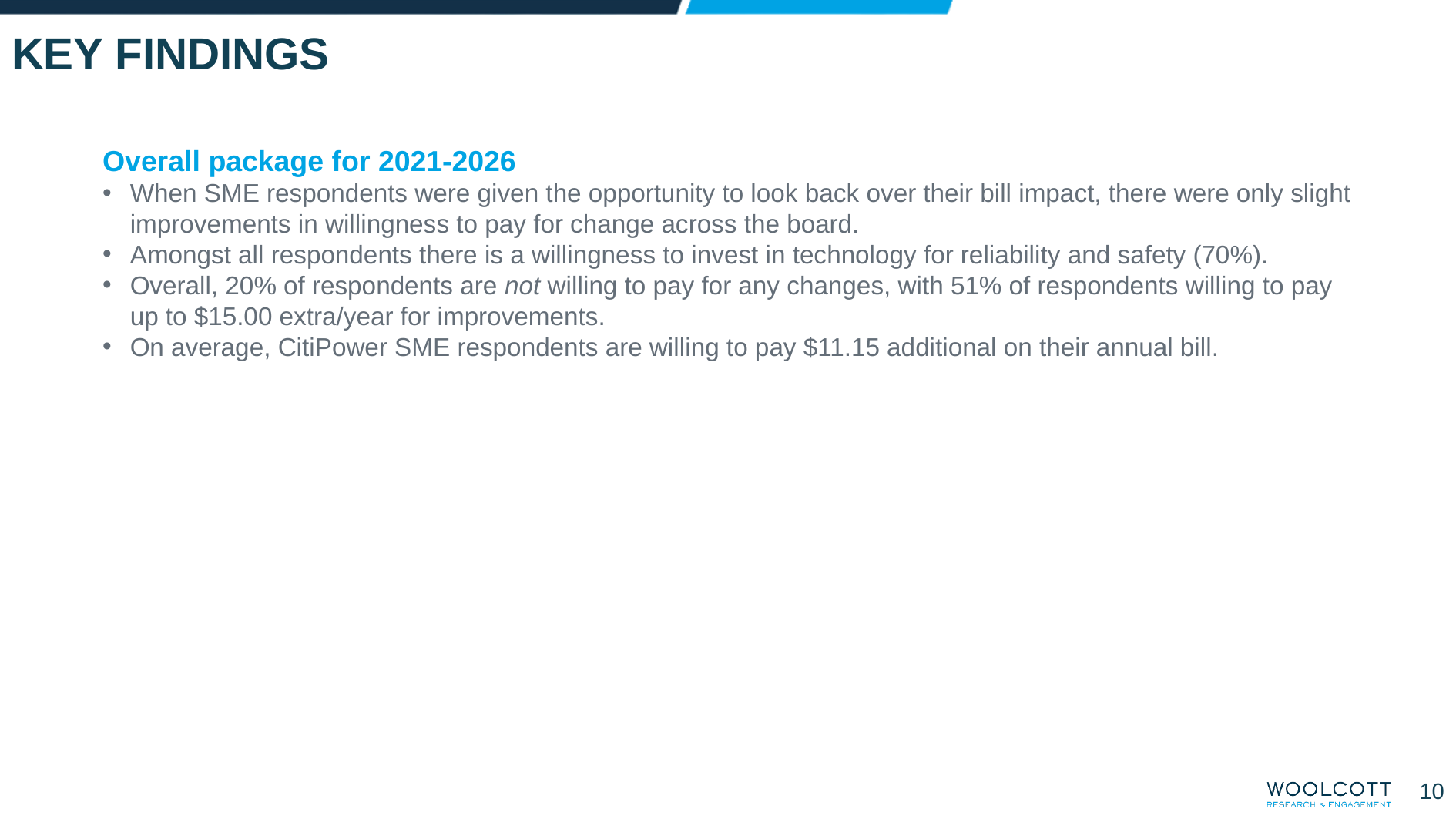

KEY FINDINGS
Overall package for 2021-2026
When SME respondents were given the opportunity to look back over their bill impact, there were only slight improvements in willingness to pay for change across the board.
Amongst all respondents there is a willingness to invest in technology for reliability and safety (70%).
Overall, 20% of respondents are not willing to pay for any changes, with 51% of respondents willing to pay up to $15.00 extra/year for improvements.
On average, CitiPower SME respondents are willing to pay $11.15 additional on their annual bill.